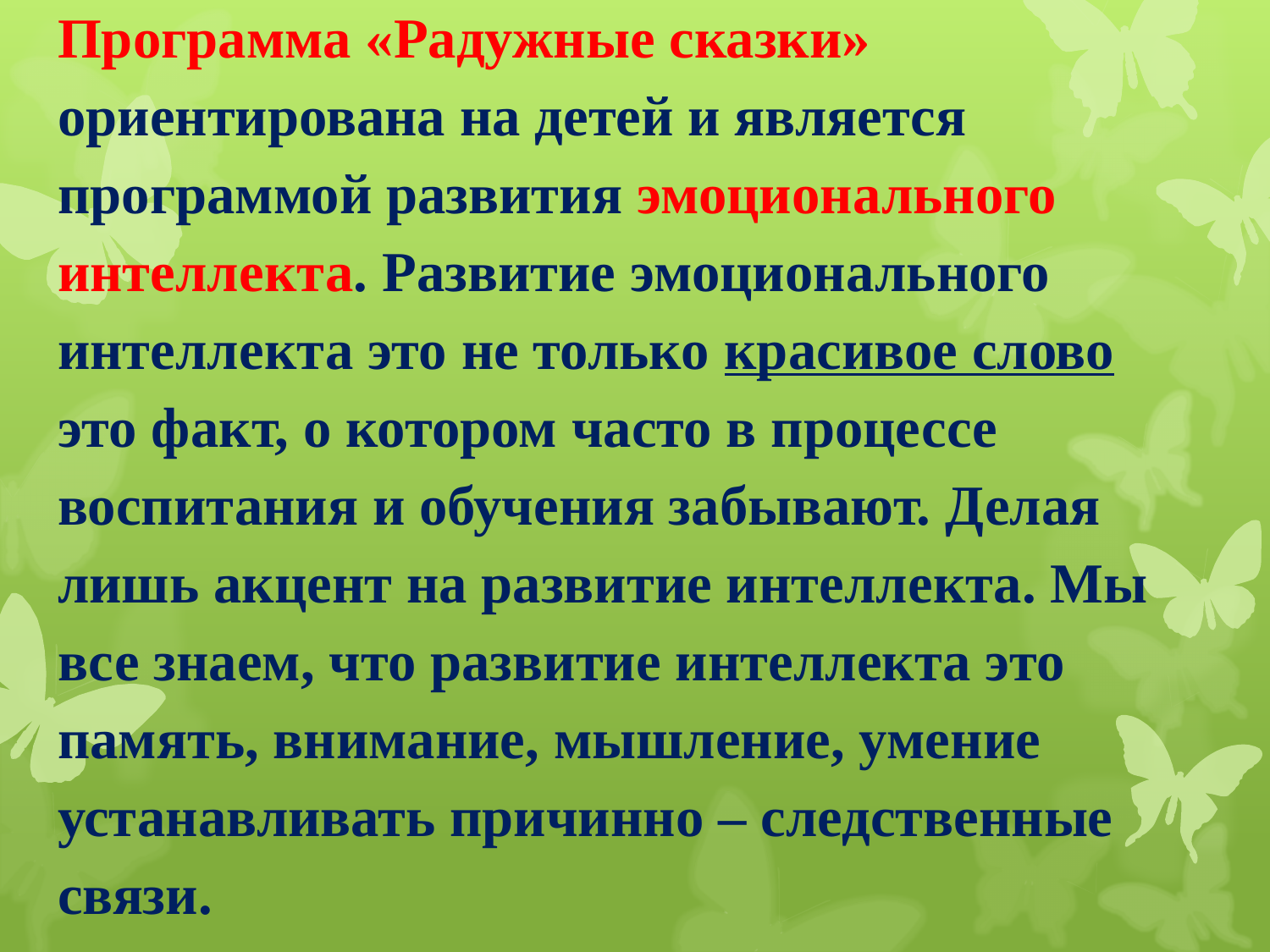

# Программа «Радужные сказки» ориентирована на детей и является программой развития эмоционального интеллекта. Развитие эмоционального интеллекта это не только красивое слово это факт, о котором часто в процессе воспитания и обучения забывают. Делая лишь акцент на развитие интеллекта. Мы все знаем, что развитие интеллекта это память, внимание, мышление, умение устанавливать причинно – следственные связи.